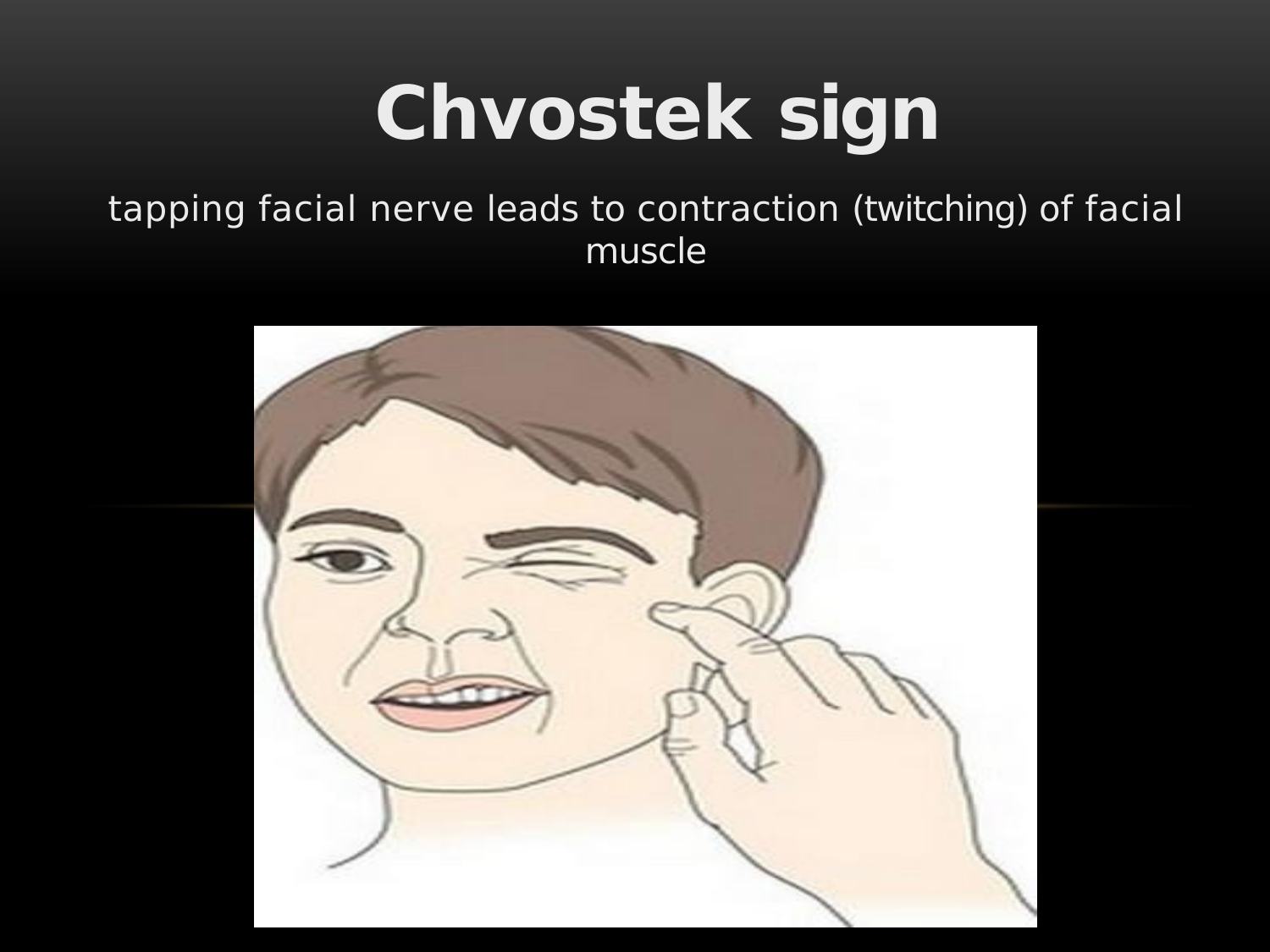

Chvostek sign
tapping facial nerve leads to contraction (twitching) of facial muscle